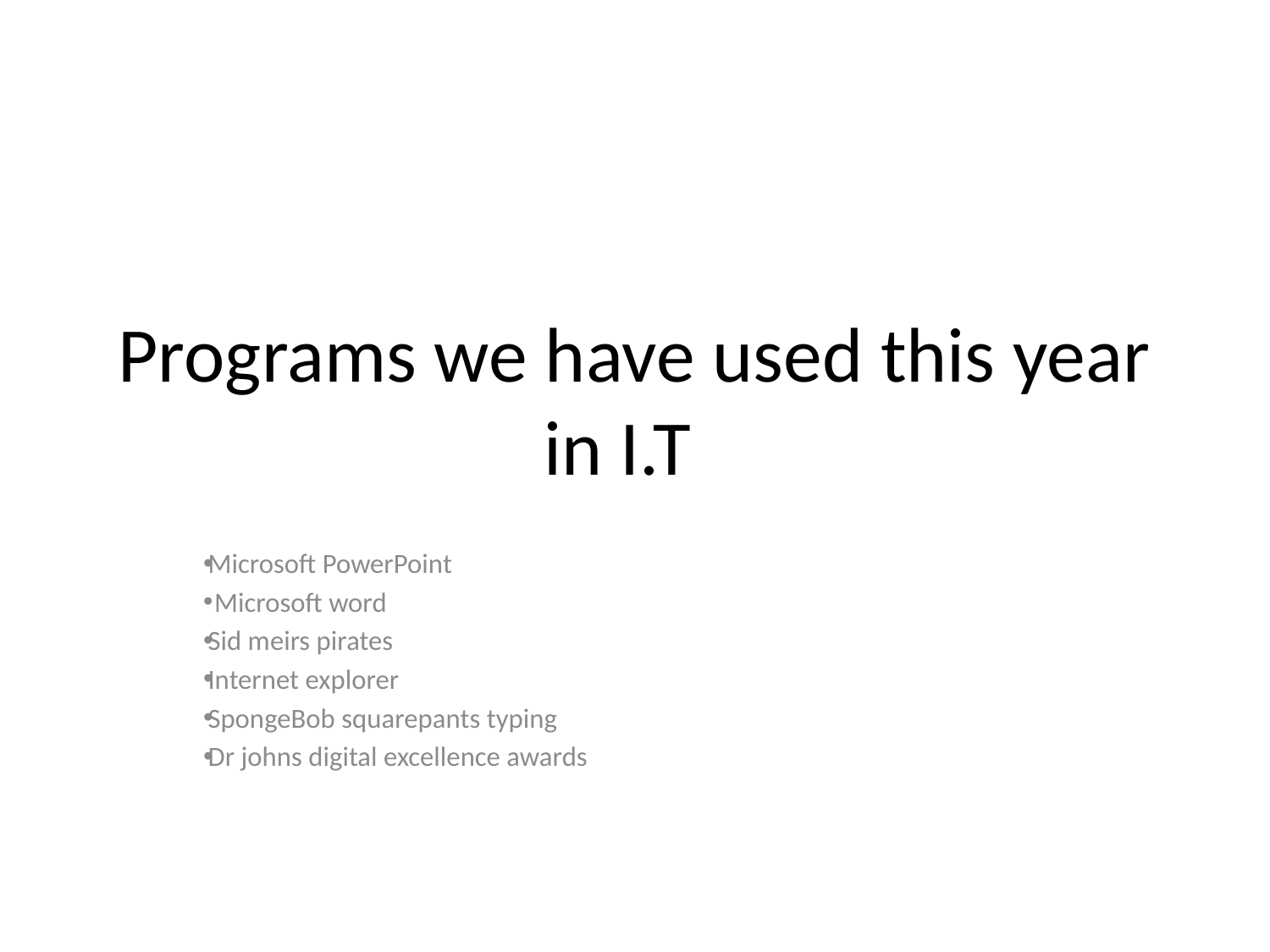

# Programs we have used this year in I.T
Microsoft PowerPoint
 Microsoft word
Sid meirs pirates
Internet explorer
SpongeBob squarepants typing
Dr johns digital excellence awards